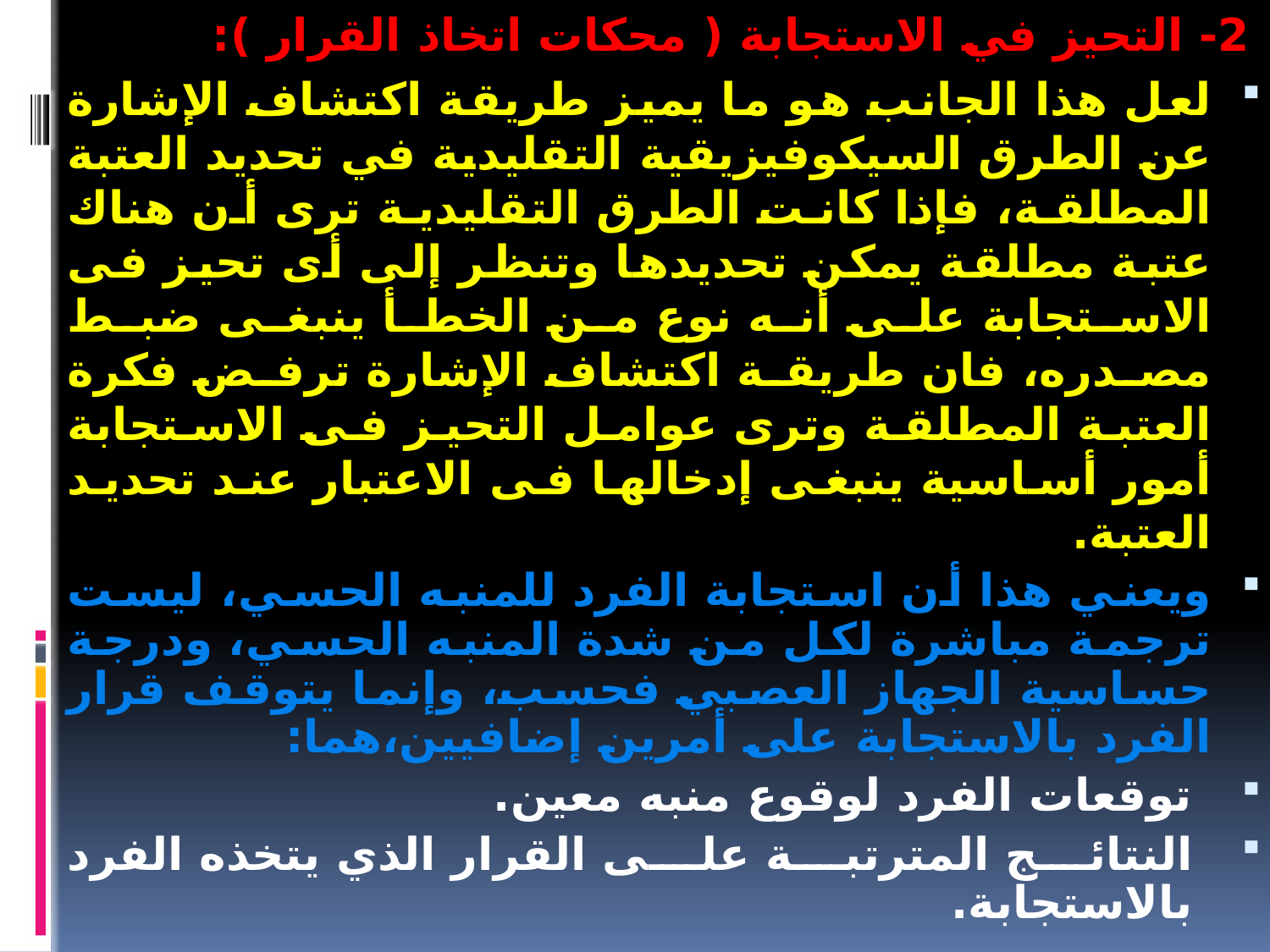

2- التحيز في الاستجابة ( محكات اتخاذ القرار ):
لعل هذا الجانب هو ما يميز طريقة اكتشاف الإشارة عن الطرق السيكوفيزيقية التقليدية في تحديد العتبة المطلقة، فإذا كانت الطرق التقليدية ترى أن هناك عتبة مطلقة يمكن تحديدها وتنظر إلى أى تحيز فى الاستجابة على أنه نوع من الخطأ ينبغى ضبط مصدره، فان طريقة اكتشاف الإشارة ترفض فكرة العتبة المطلقة وترى عوامل التحيز فى الاستجابة أمور أساسية ينبغى إدخالها فى الاعتبار عند تحديد العتبة.
ويعني هذا أن استجابة الفرد للمنبه الحسي، ليست ترجمة مباشرة لكل من شدة المنبه الحسي، ودرجة حساسية الجهاز العصبي فحسب، وإنما يتوقف قرار الفرد بالاستجابة على أمرين إضافيين،هما:
توقعات الفرد لوقوع منبه معين.
النتائج المترتبة على القرار الذي يتخذه الفرد بالاستجابة.